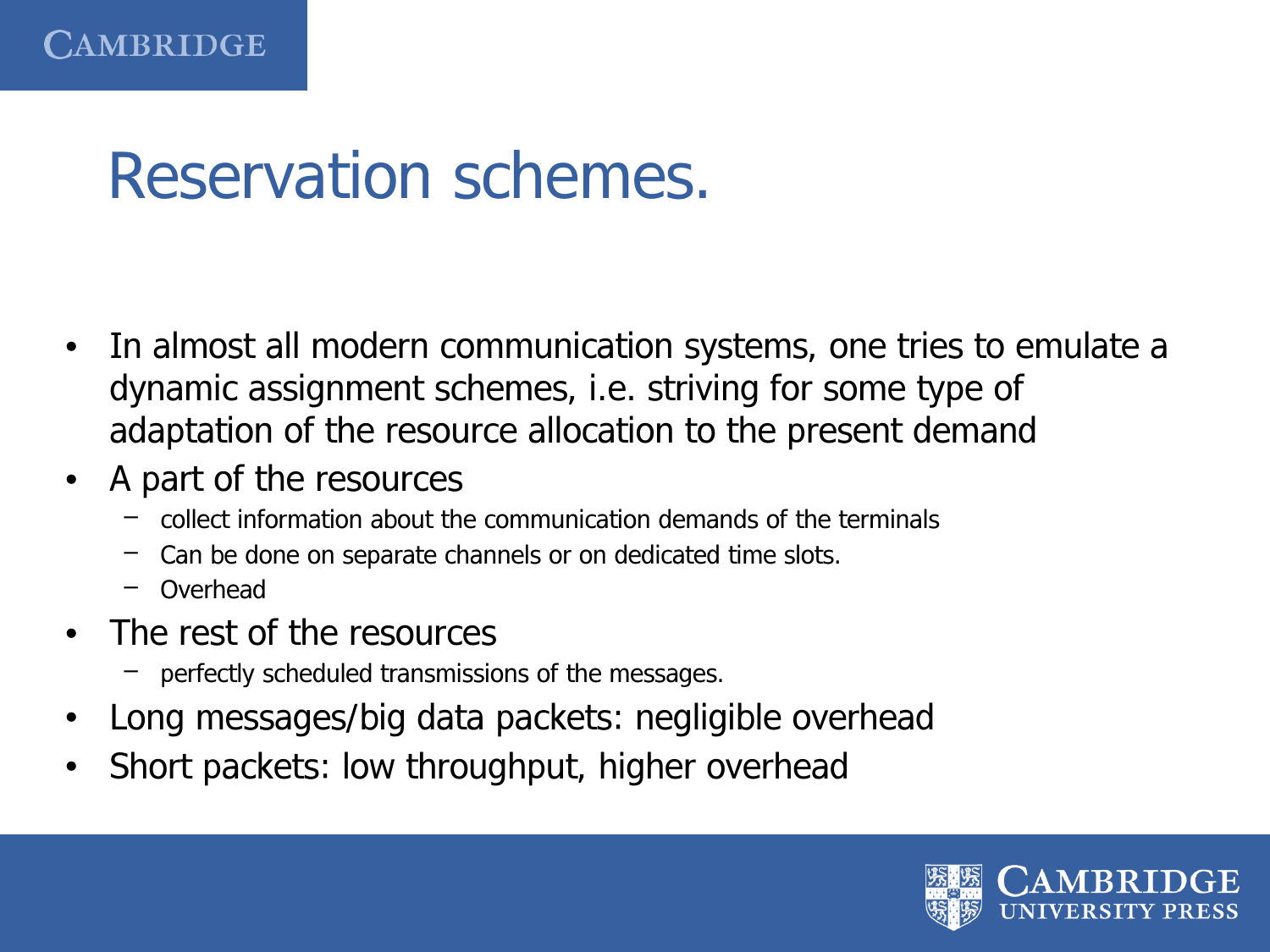

# Reservation schemes.
In almost all modern communication systems, one tries to emulate a dynamic assignment schemes, i.e. striving for some type of adaptation of the resource allocation to the present demand
A part of the resources
collect information about the communication demands of the terminals
Can be done on separate channels or on dedicated time slots.
Overhead
The rest of the resources
perfectly scheduled transmissions of the messages.
Long messages/big data packets: negligible overhead
Short packets: low throughput, higher overhead